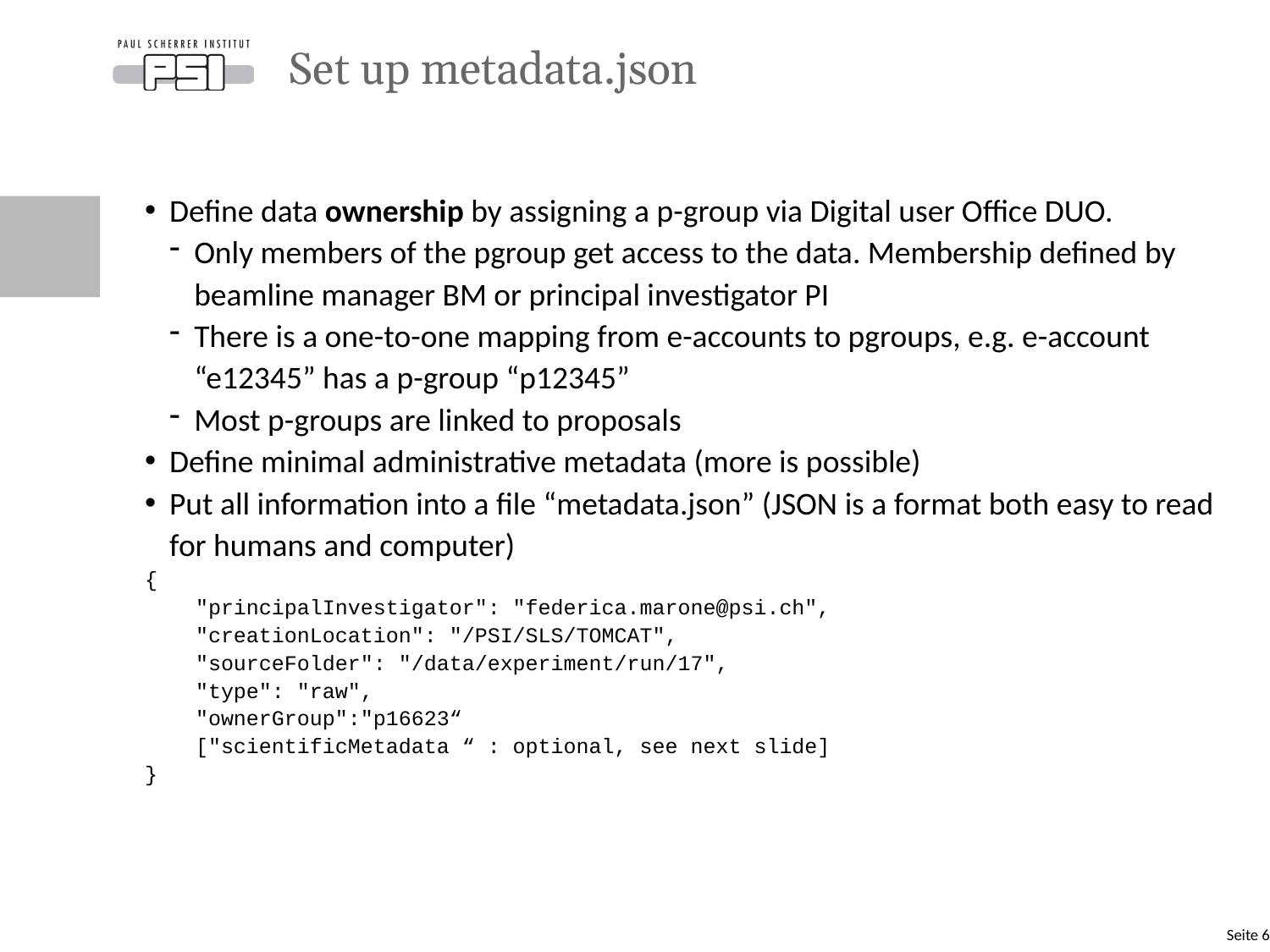

# Set up metadata.json
Define data ownership by assigning a p-group via Digital user Office DUO.
Only members of the pgroup get access to the data. Membership defined by beamline manager BM or principal investigator PI
There is a one-to-one mapping from e-accounts to pgroups, e.g. e-account “e12345” has a p-group “p12345”
Most p-groups are linked to proposals
Define minimal administrative metadata (more is possible)
Put all information into a file “metadata.json” (JSON is a format both easy to read for humans and computer)
{
    "principalInvestigator": "federica.marone@psi.ch",
    "creationLocation": "/PSI/SLS/TOMCAT",
    "sourceFolder": "/data/experiment/run/17",
    "type": "raw",
    "ownerGroup":"p16623“
    ["scientificMetadata “ : optional, see next slide]
}
Seite 6